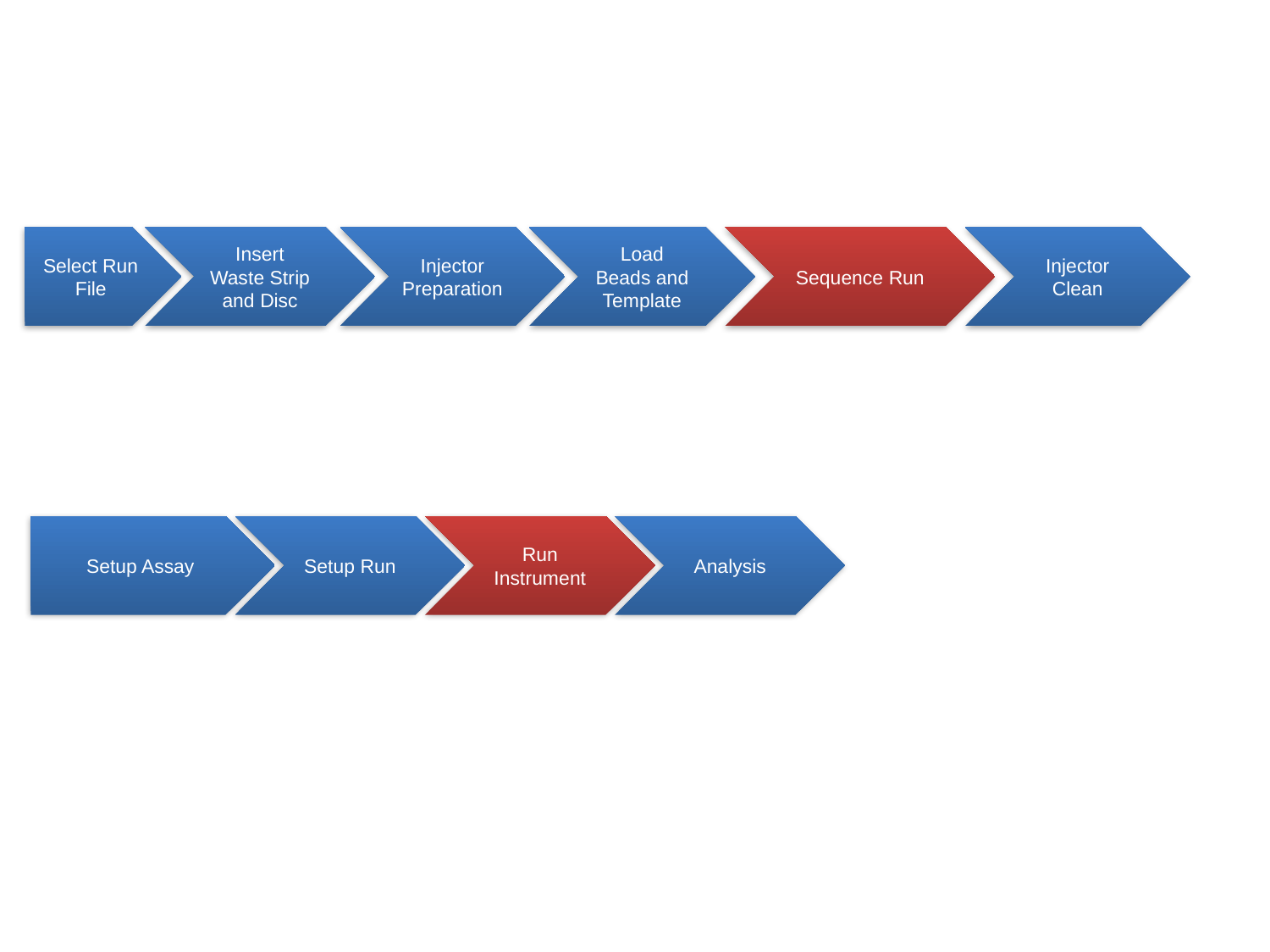

Select Run File
Insert Waste Strip and Disc
Injector Preparation
Load Beads and Template
Sequence Run
Injector Clean
Run Instrument
Setup Assay
Setup Run
Analysis